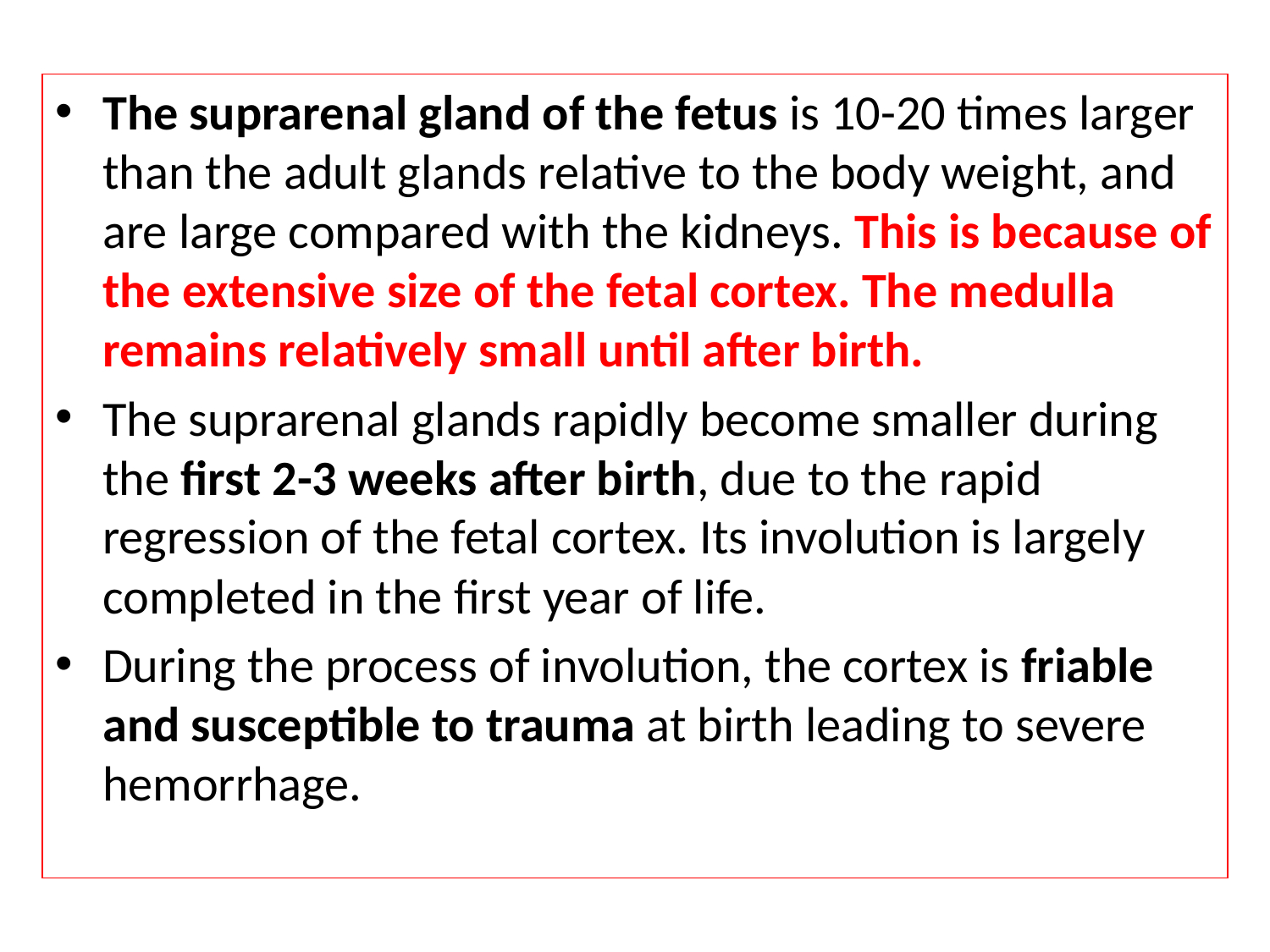

The suprarenal gland of the fetus is 10-20 times larger than the adult glands relative to the body weight, and are large compared with the kidneys. This is because of the extensive size of the fetal cortex. The medulla remains relatively small until after birth.
The suprarenal glands rapidly become smaller during the first 2-3 weeks after birth, due to the rapid regression of the fetal cortex. Its involution is largely completed in the first year of life.
During the process of involution, the cortex is friable and susceptible to trauma at birth leading to severe hemorrhage.